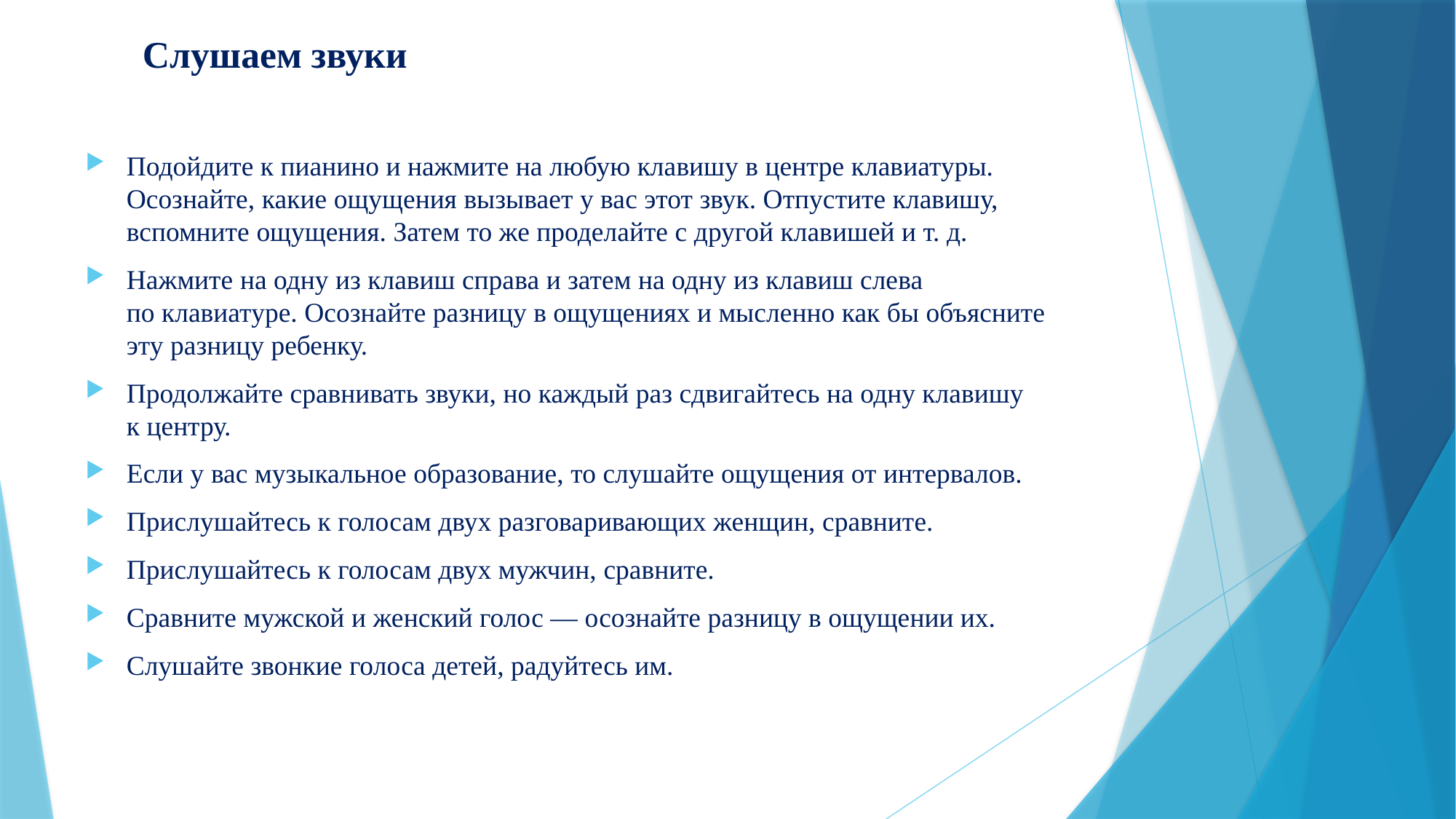

# Слушаем звуки
Подойдите к пианино и нажмите на любую клавишу в центре клавиатуры. Осознайте, какие ощущения вызывает у вас этот звук. Отпустите клавишу, вспомните ощущения. Затем то же проделайте с другой клавишей и т. д.
Нажмите на одну из клавиш справа и затем на одну из клавиш слева по клавиатуре. Осознайте разницу в ощущениях и мысленно как бы объясните эту разницу ребенку.
Продолжайте сравнивать звуки, но каждый раз сдвигайтесь на одну клавишу к центру.
Если у вас музыкальное образование, то слушайте ощущения от интервалов.
Прислушайтесь к голосам двух разговаривающих женщин, сравните.
Прислушайтесь к голосам двух мужчин, сравните.
Сравните мужской и женский голос — осознайте разницу в ощущении их.
Слушайте звонкие голоса детей, радуйтесь им.